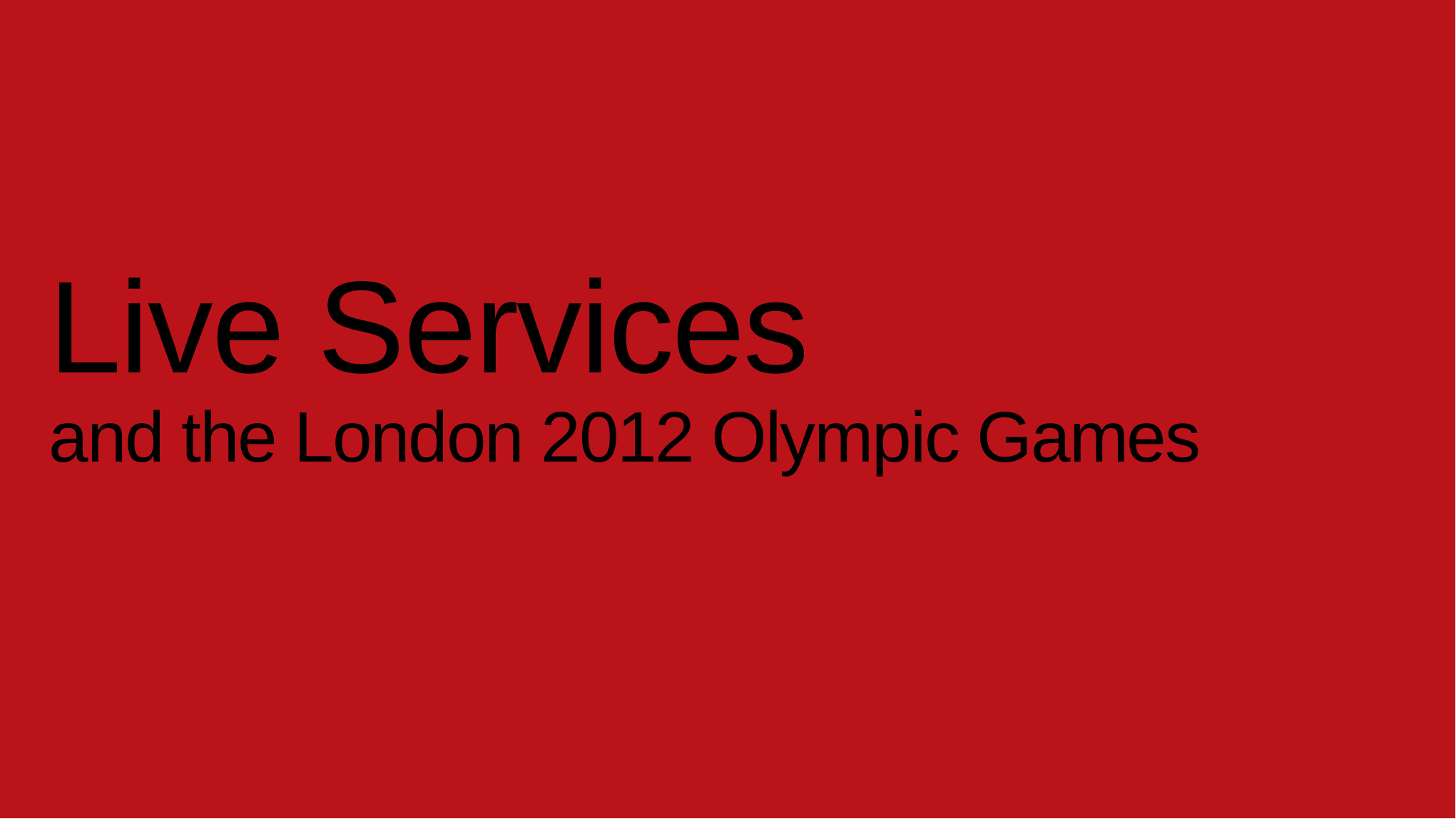

# Live Services and the London 2012 Olympic Games